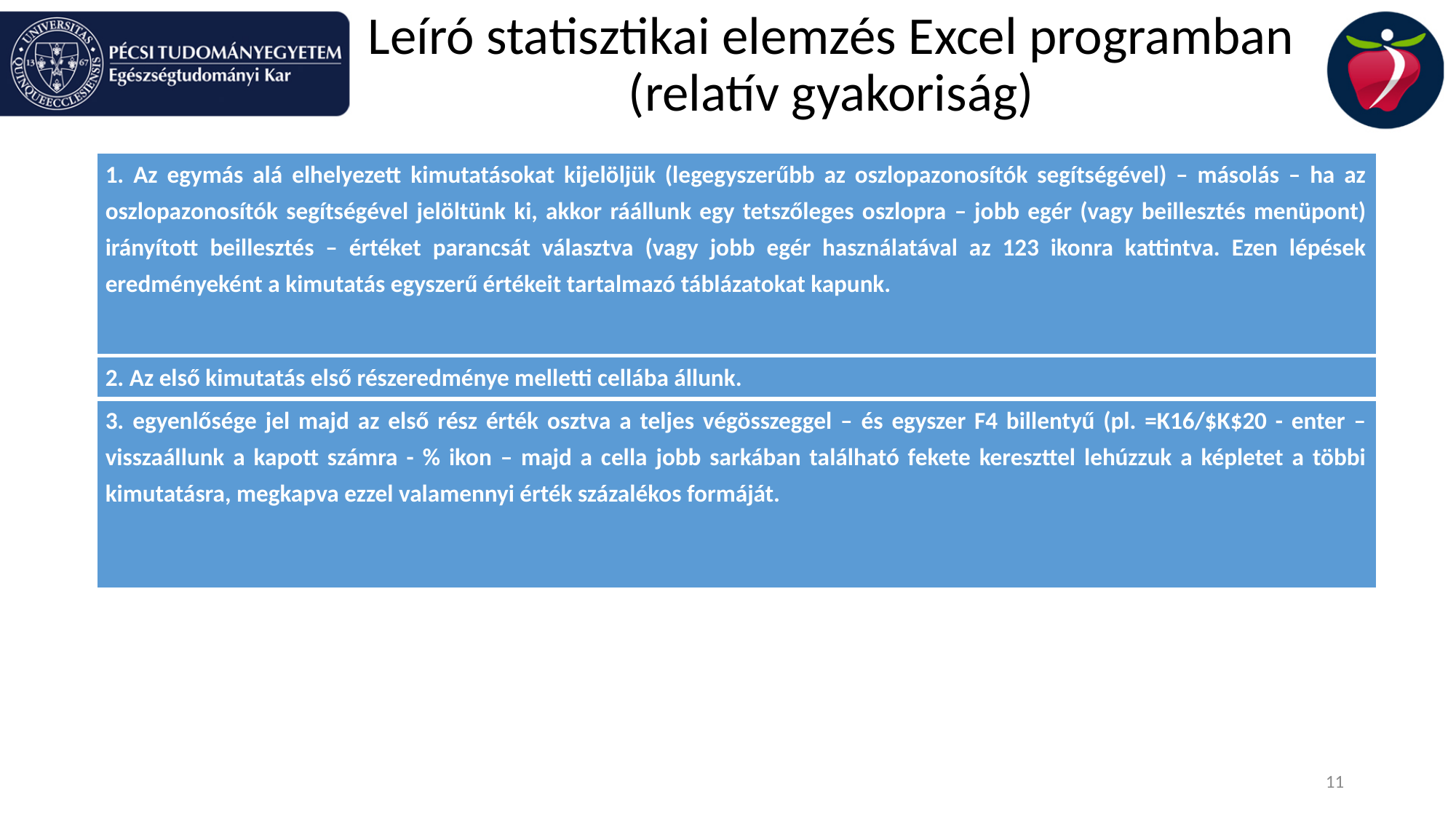

# Leíró statisztikai elemzés Excel programban (relatív gyakoriság)
| 1. Az egymás alá elhelyezett kimutatásokat kijelöljük (legegyszerűbb az oszlopazonosítók segítségével) – másolás – ha az oszlopazonosítók segítségével jelöltünk ki, akkor ráállunk egy tetszőleges oszlopra – jobb egér (vagy beillesztés menüpont) irányított beillesztés – értéket parancsát választva (vagy jobb egér használatával az 123 ikonra kattintva. Ezen lépések eredményeként a kimutatás egyszerű értékeit tartalmazó táblázatokat kapunk. |
| --- |
| 2. Az első kimutatás első részeredménye melletti cellába állunk. |
| 3. egyenlősége jel majd az első rész érték osztva a teljes végösszeggel – és egyszer F4 billentyű (pl. =K16/$K$20 - enter – visszaállunk a kapott számra - % ikon – majd a cella jobb sarkában található fekete kereszttel lehúzzuk a képletet a többi kimutatásra, megkapva ezzel valamennyi érték százalékos formáját. |
11